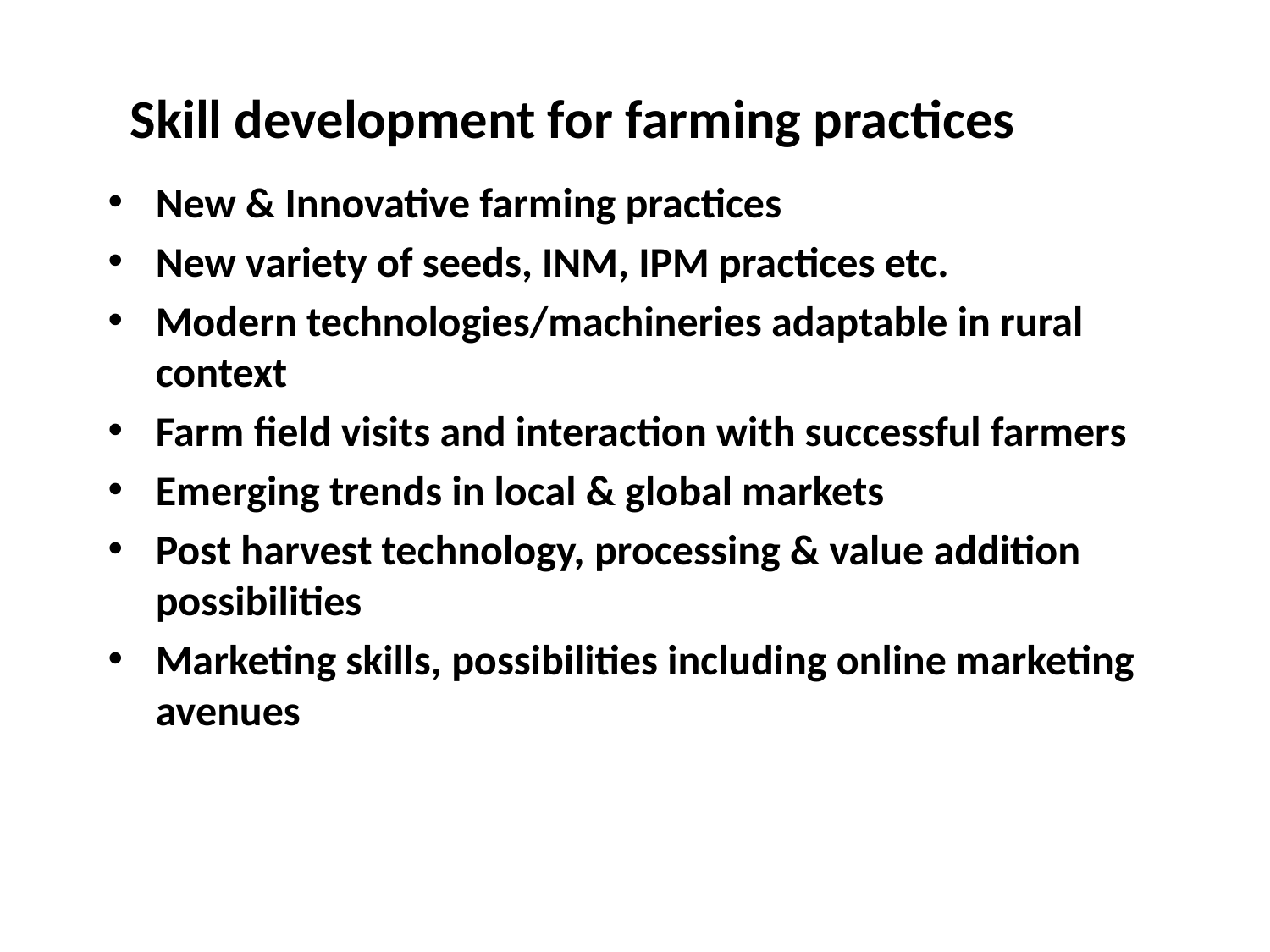

# Skill development for farming practices
New & Innovative farming practices
New variety of seeds, INM, IPM practices etc.
Modern technologies/machineries adaptable in rural context
Farm field visits and interaction with successful farmers
Emerging trends in local & global markets
Post harvest technology, processing & value addition possibilities
Marketing skills, possibilities including online marketing avenues